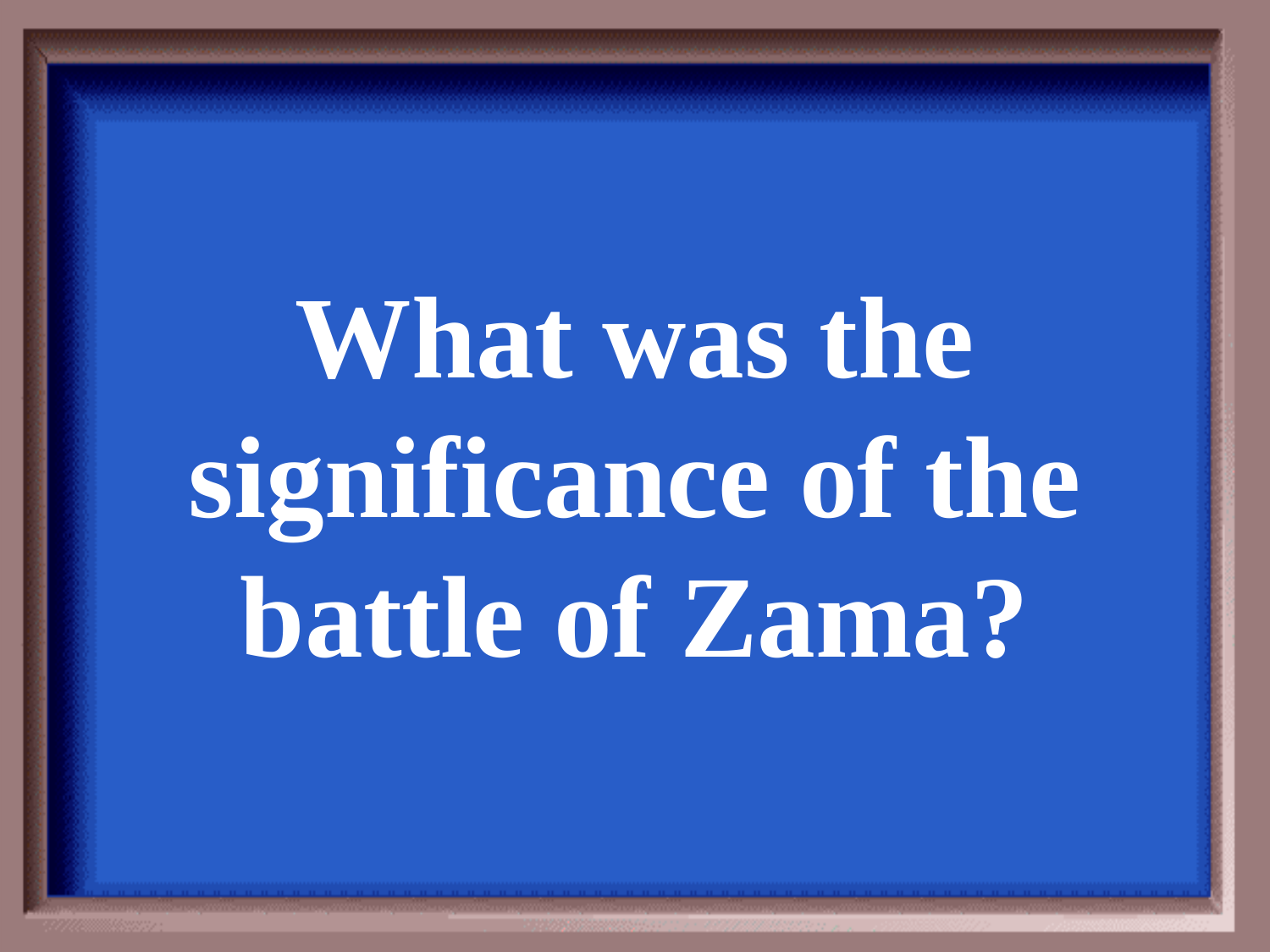

What was the significance of the battle of Zama?